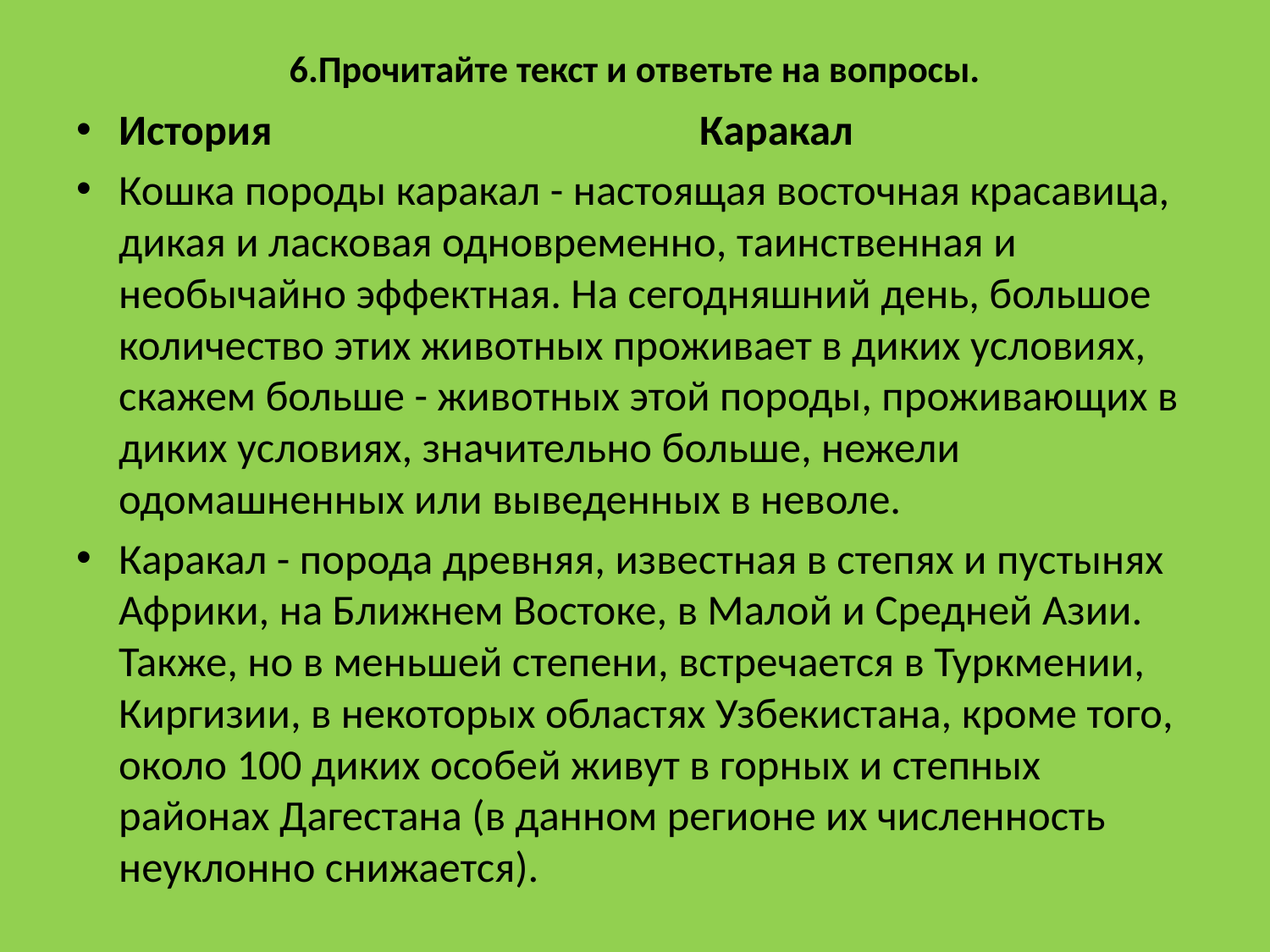

# 6.Прочитайте текст и ответьте на вопросы.
История                                            Каракал
Кошка породы каракал - настоящая восточная красавица, дикая и ласковая одновременно, таинственная и необычайно эффектная. На сегодняшний день, большое количество этих животных проживает в диких условиях, скажем больше - животных этой породы, проживающих в диких условиях, значительно больше, нежели одомашненных или выведенных в неволе.
Каракал - порода древняя, известная в степях и пустынях Африки, на Ближнем Востоке, в Малой и Средней Азии. Также, но в меньшей степени, встречается в Туркмении, Киргизии, в некоторых областях Узбекистана, кроме того, около 100 диких особей живут в горных и степных районах Дагестана (в данном регионе их численность неуклонно снижается).